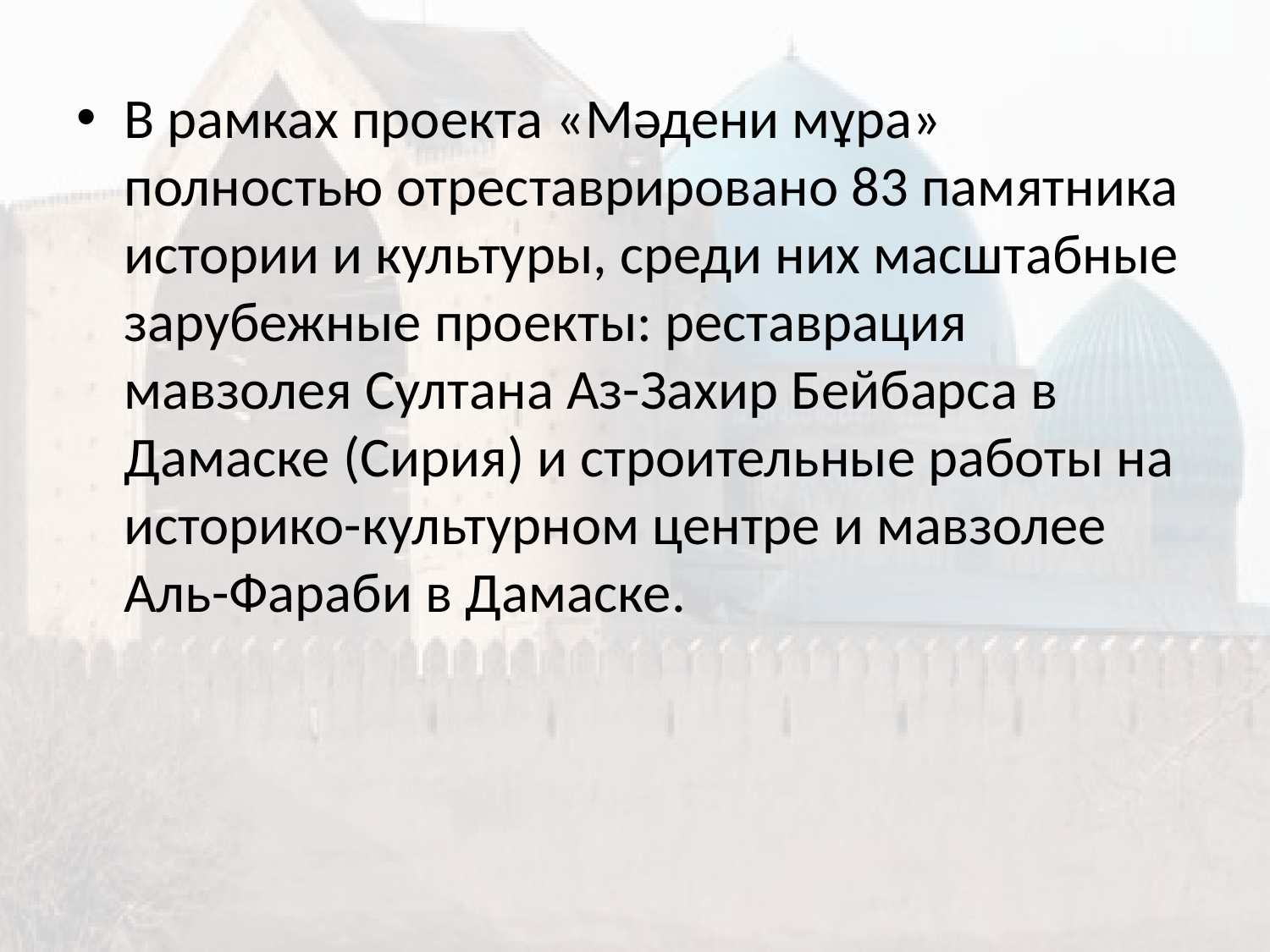

В рамках проекта «Мәдени мұра» полностью отреставрировано 83 памятника истории и культуры, среди них масштабные зарубежные проекты: реставрация мавзолея Султана Аз-Захир Бейбарса в Дамаске (Сирия) и строительные работы на историко-культурном центре и мавзолее Аль-Фараби в Дамаске.